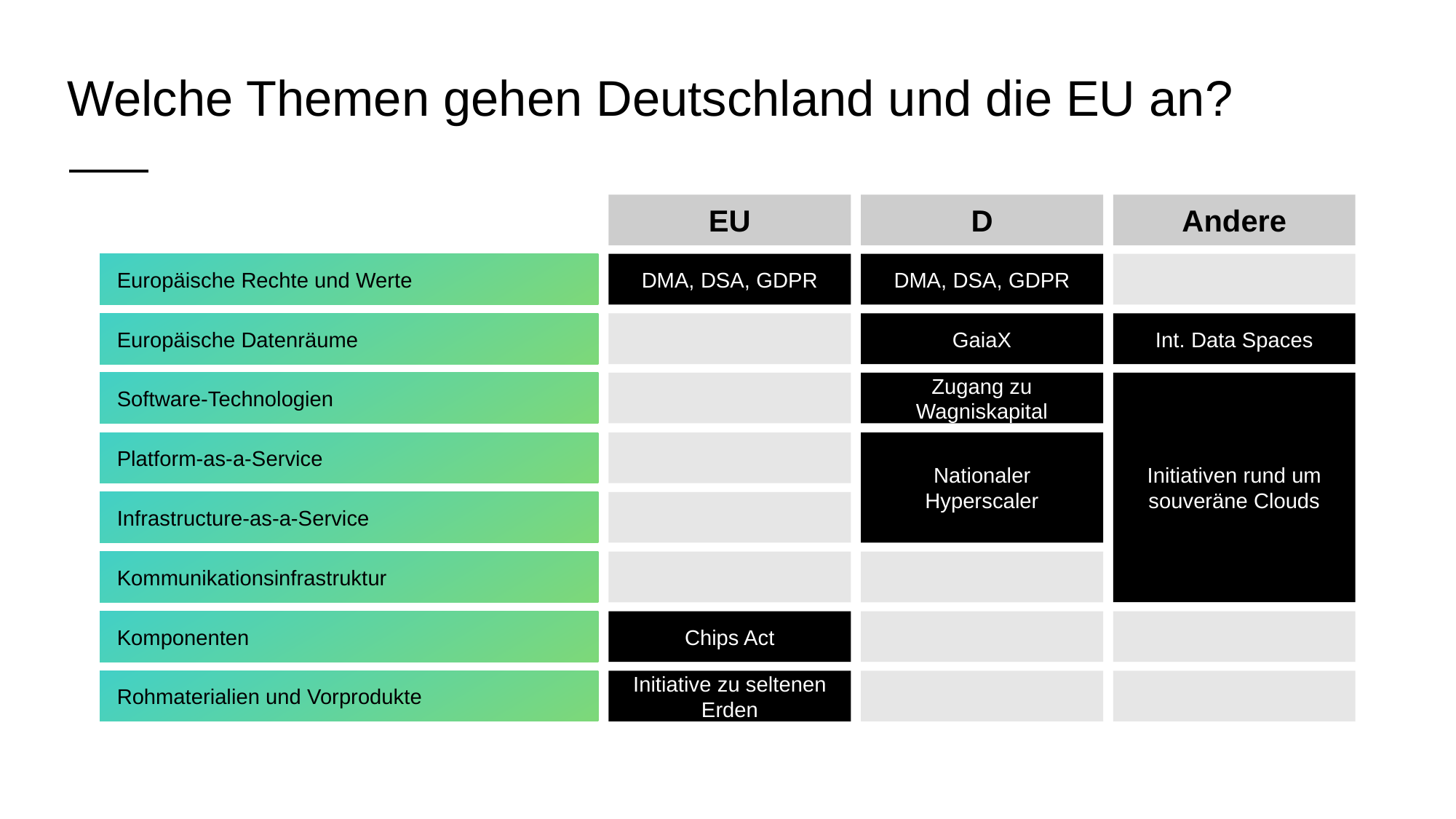

# Welche Themen gehen Deutschland und die EU an?
EU
DMA, DSA, GDPR

Chips Act
Initiative zu seltenen Erden
D
DMA, DSA, GDPR
GaiaX
Zugang zu Wagniskapital
Nationaler Hyperscaler

Andere

Int. Data Spaces
Initiativen rund um souveräne Clouds

Europäische Rechte und Werte
Europäische Datenräume
Software-Technologien
Platform-as-a-Service
Infrastructure-as-a-Service
Kommunikationsinfrastruktur
Komponenten
Rohmaterialien und Vorprodukte